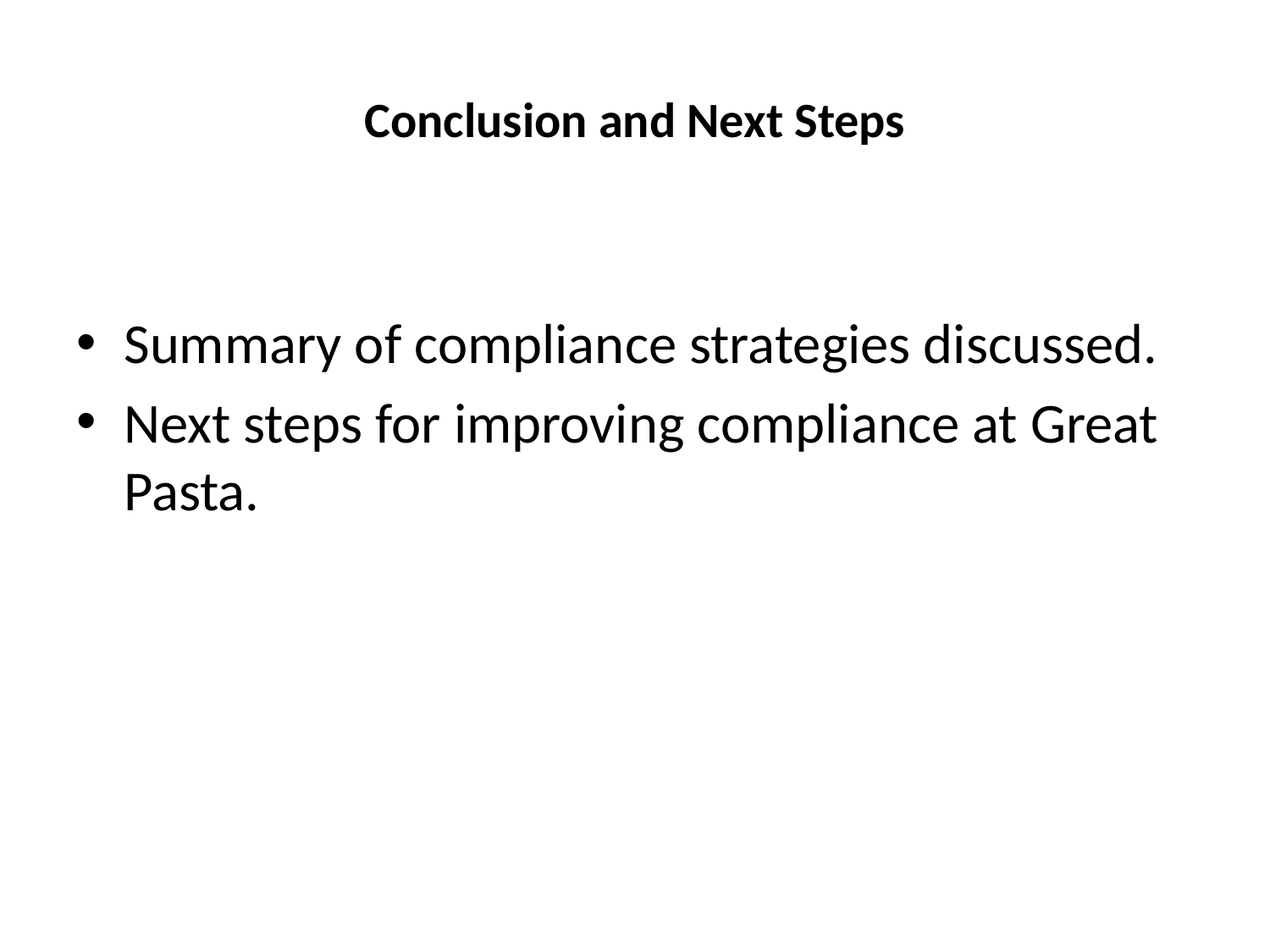

# Conclusion and Next Steps

Summary of compliance strategies discussed.
Next steps for improving compliance at Great Pasta.